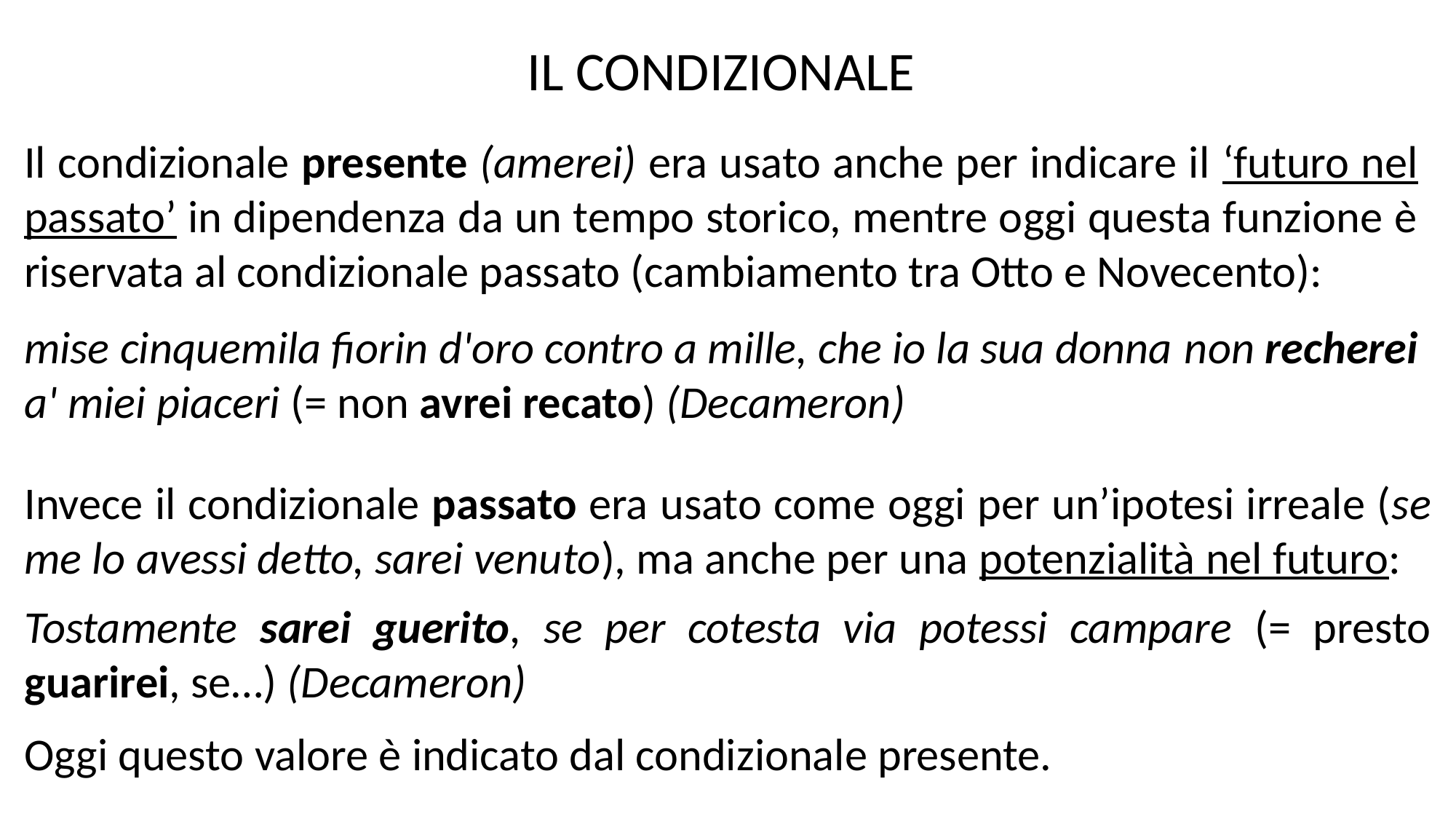

IL CONDIZIONALE
Il condizionale presente (amerei) era usato anche per indicare il ‘futuro nel passato’ in dipendenza da un tempo storico, mentre oggi questa funzione è riservata al condizionale passato (cambiamento tra Otto e Novecento):

mise cinquemila fiorin d'oro contro a mille, che io la sua donna non recherei a' miei piaceri (= non avrei recato) (Decameron)
Invece il condizionale passato era usato come oggi per un’ipotesi irreale (se me lo avessi detto, sarei venuto), ma anche per una potenzialità nel futuro:

Tostamente sarei guerito, se per cotesta via potessi campare (= presto guarirei, se…) (Decameron)

Oggi questo valore è indicato dal condizionale presente.